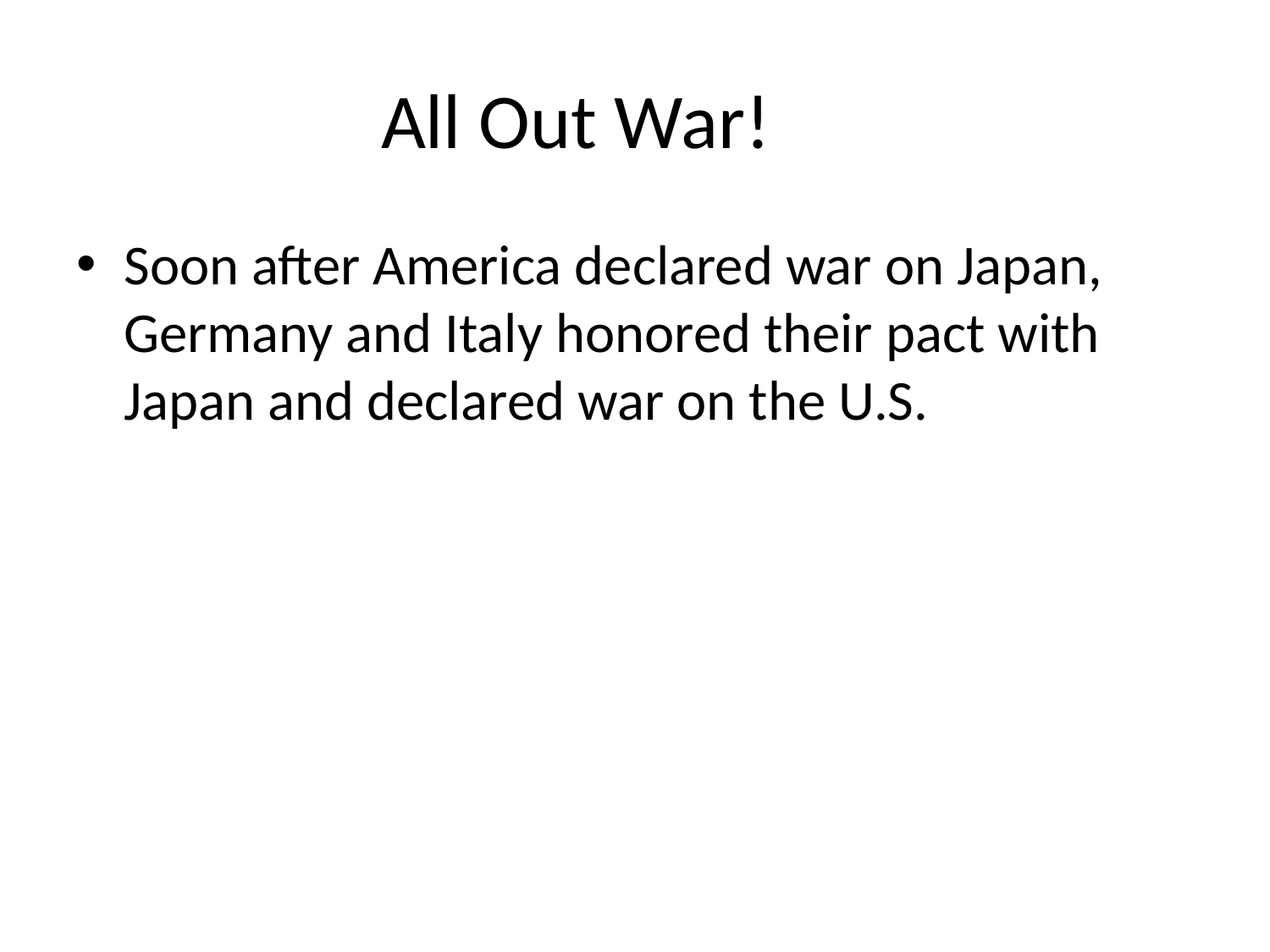

# All Out War!
Soon after America declared war on Japan, Germany and Italy honored their pact with Japan and declared war on the U.S.